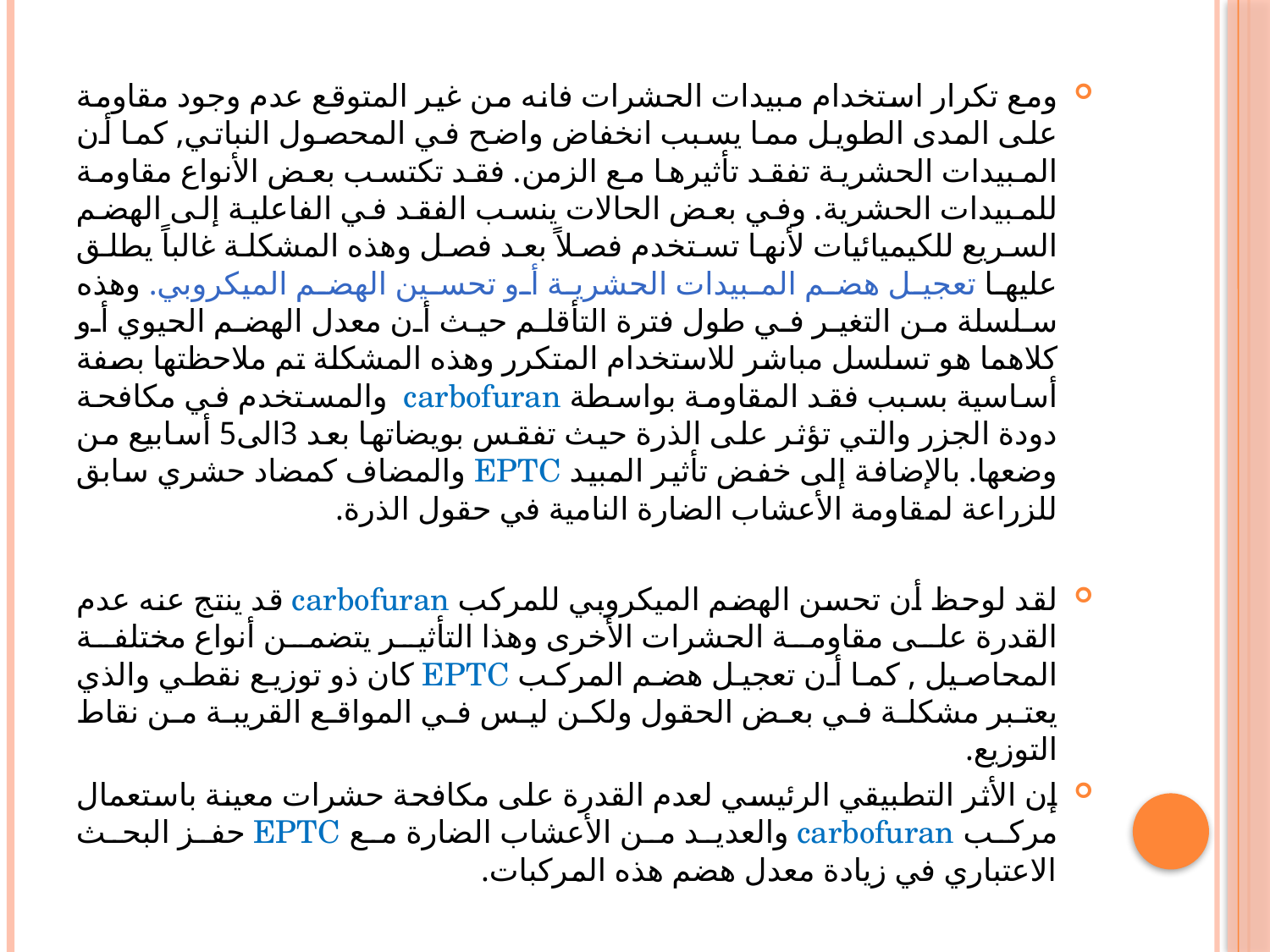

ومع تكرار استخدام مبيدات الحشرات فانه من غير المتوقع عدم وجود مقاومة على المدى الطويل مما يسبب انخفاض واضح في المحصول النباتي, كما أن المبيدات الحشرية تفقد تأثيرها مع الزمن. فقد تكتسب بعض الأنواع مقاومة للمبيدات الحشرية. وفي بعض الحالات ينسب الفقد في الفاعلية إلى الهضم السريع للكيميائيات لأنها تستخدم فصلاً بعد فصل وهذه المشكلة غالباً يطلق عليها تعجيل هضم المبيدات الحشرية أو تحسين الهضم الميكروبي. وهذه سلسلة من التغير في طول فترة التأقلم حيث أن معدل الهضم الحيوي أو كلاهما هو تسلسل مباشر للاستخدام المتكرر وهذه المشكلة تم ملاحظتها بصفة أساسية بسبب فقد المقاومة بواسطة carbofuran  والمستخدم في مكافحة دودة الجزر والتي تؤثر على الذرة حيث تفقس بويضاتها بعد 3الى5 أسابيع من وضعها. بالإضافة إلى خفض تأثير المبيد EPTC والمضاف كمضاد حشري سابق للزراعة لمقاومة الأعشاب الضارة النامية في حقول الذرة.

لقد لوحظ أن تحسن الهضم الميكروبي للمركب carbofuran قد ينتج عنه عدم القدرة على مقاومة الحشرات الأخرى وهذا التأثير يتضمن أنواع مختلفة المحاصيل , كما أن تعجيل هضم المركب EPTC كان ذو توزيع نقطي والذي يعتبر مشكلة في بعض الحقول ولكن ليس في المواقع القريبة من نقاط التوزيع.
إن الأثر التطبيقي الرئيسي لعدم القدرة على مكافحة حشرات معينة باستعمال مركب carbofuran والعديد من الأعشاب الضارة مع EPTC حفز البحث الاعتباري في زيادة معدل هضم هذه المركبات.